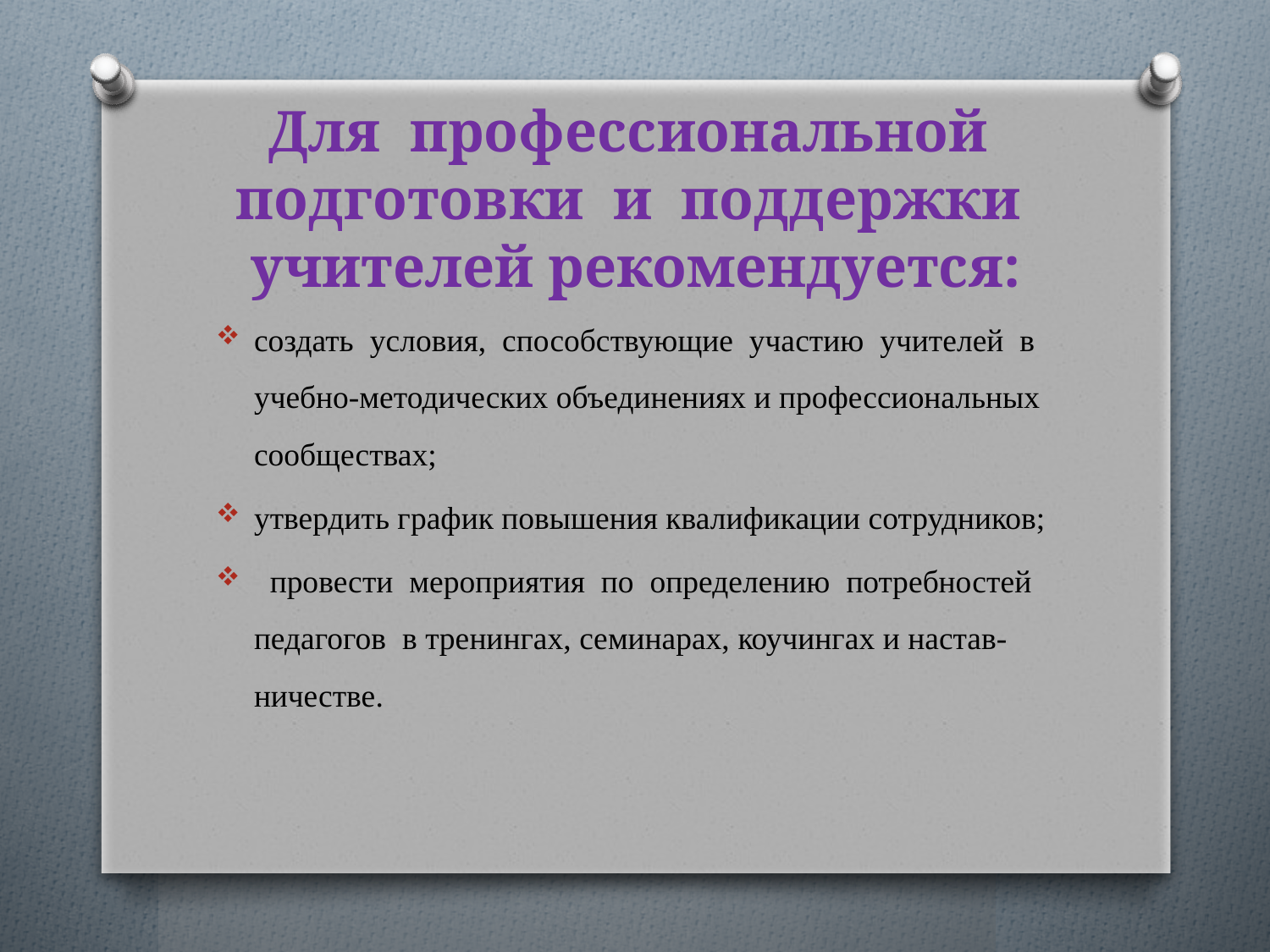

# Для  профессиональной  подготовки  и  поддержки  учителей рекомендуется:
создать  условия,  способствующие  участию  учителей  в  учебно-методических объединениях и профессиональных сообществах;
утвердить график повышения квалификации сотрудников;
  провести  мероприятия  по  определению  потребностей  педагогов  в тренингах, семинарах, коучингах и настав-ничестве.